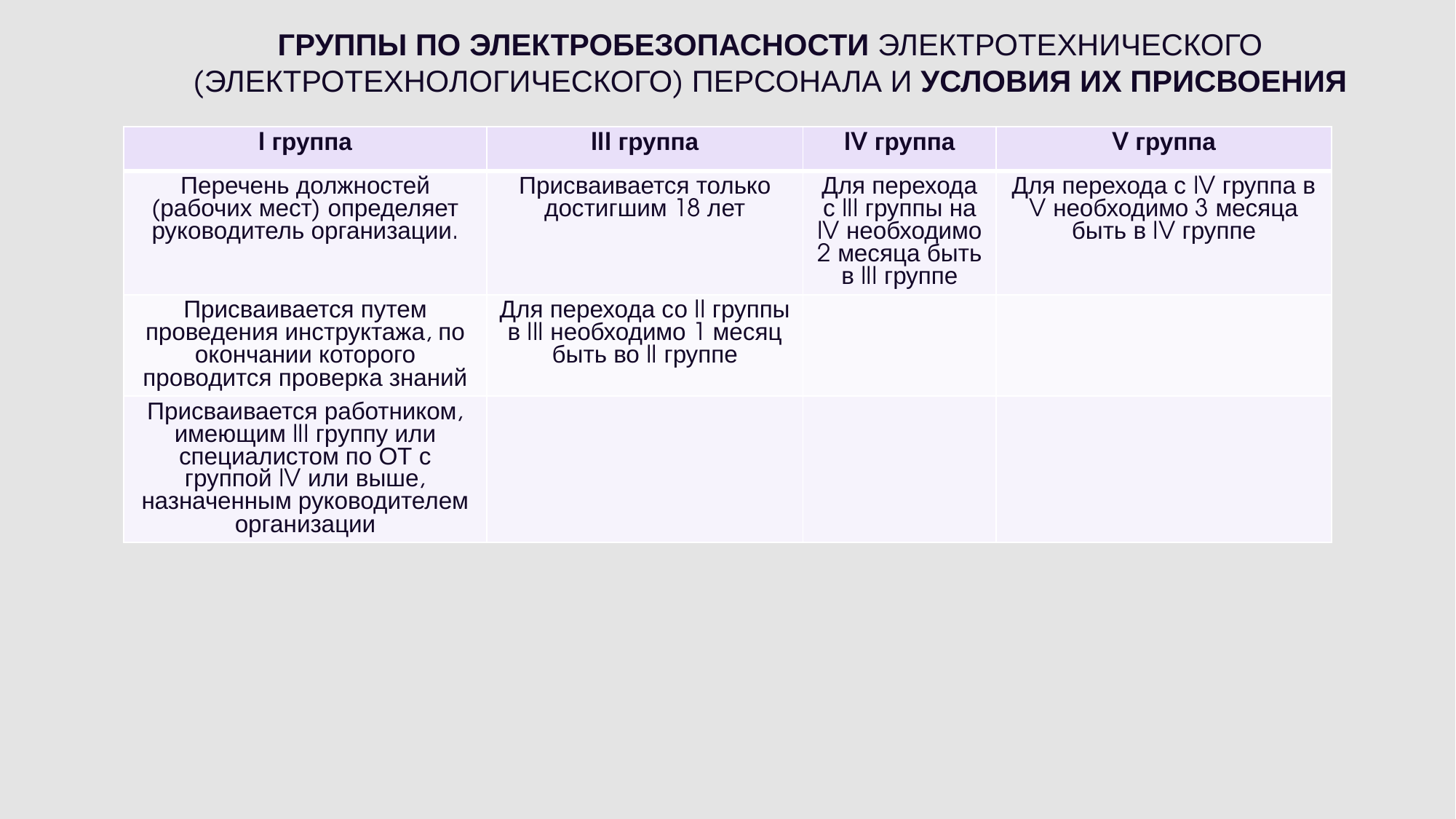

# Группы по электробезопасности электротехнического (электротехнологического) персонала и условия их присвоения
| I группа | III группа | IV группа | V группа |
| --- | --- | --- | --- |
| Перечень должностей (рабочих мест) определяет руководитель организации. | Присваивается только достигшим 18 лет | Для перехода с III группы на IV необходимо 2 месяца быть в III группе | Для перехода с IV группа в V необходимо 3 месяца быть в IV группе |
| Присваивается путем проведения инструктажа, по окончании которого проводится проверка знаний | Для перехода со II группы в III необходимо 1 месяц быть во II группе |  |  |
| Присваивается работником, имеющим III группу или специалистом по ОТ с группой IV или выше, назначенным руководителем организации |  |  |  |